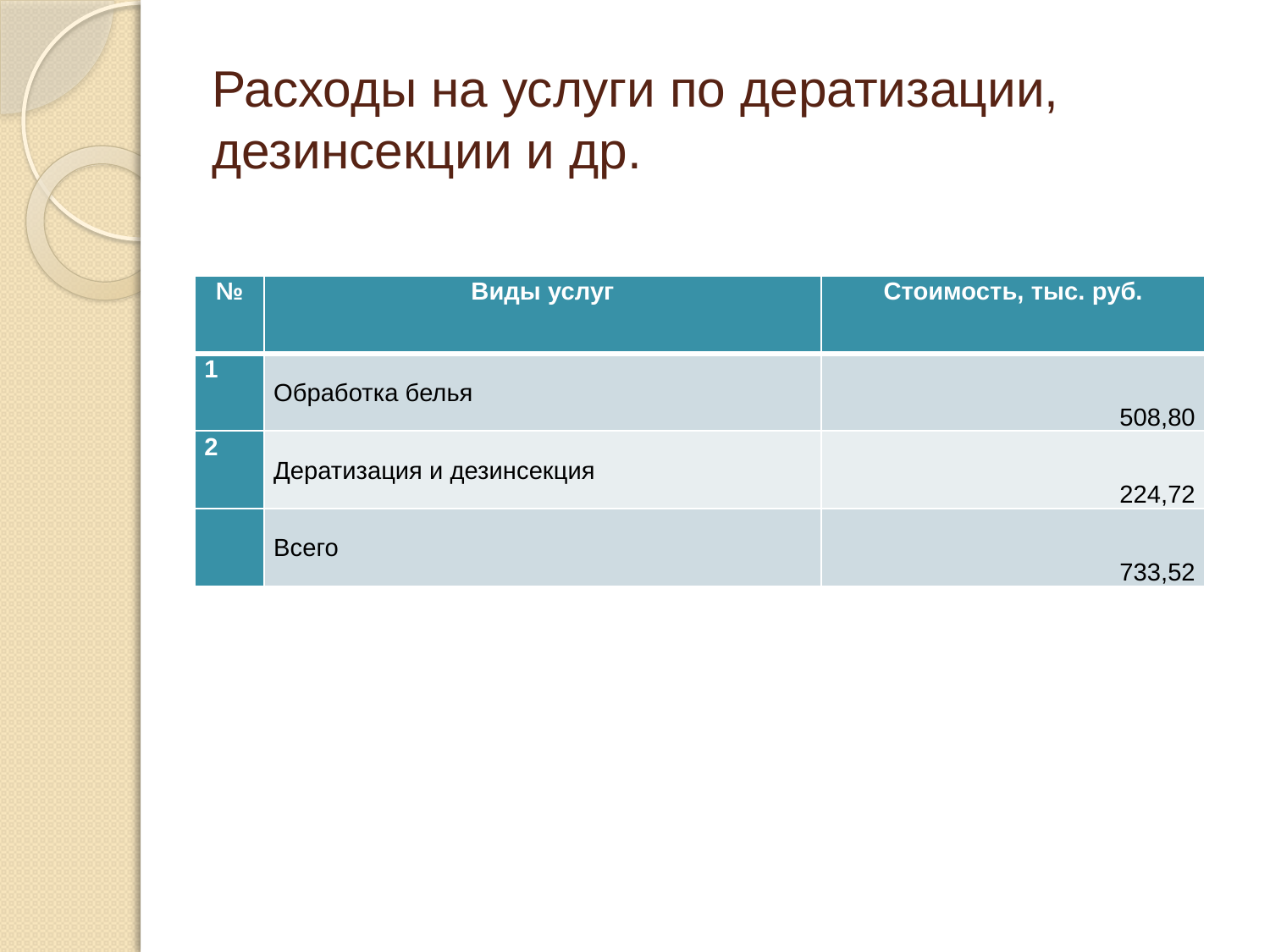

# Расходы на услуги по дератизации, дезинсекции и др.
| № | Виды услуг | Стоимость, тыс. руб. |
| --- | --- | --- |
| 1 | Обработка белья | 508,80 |
| 2 | Дератизация и дезинсекция | 224,72 |
|  | Всего | 733,52 |